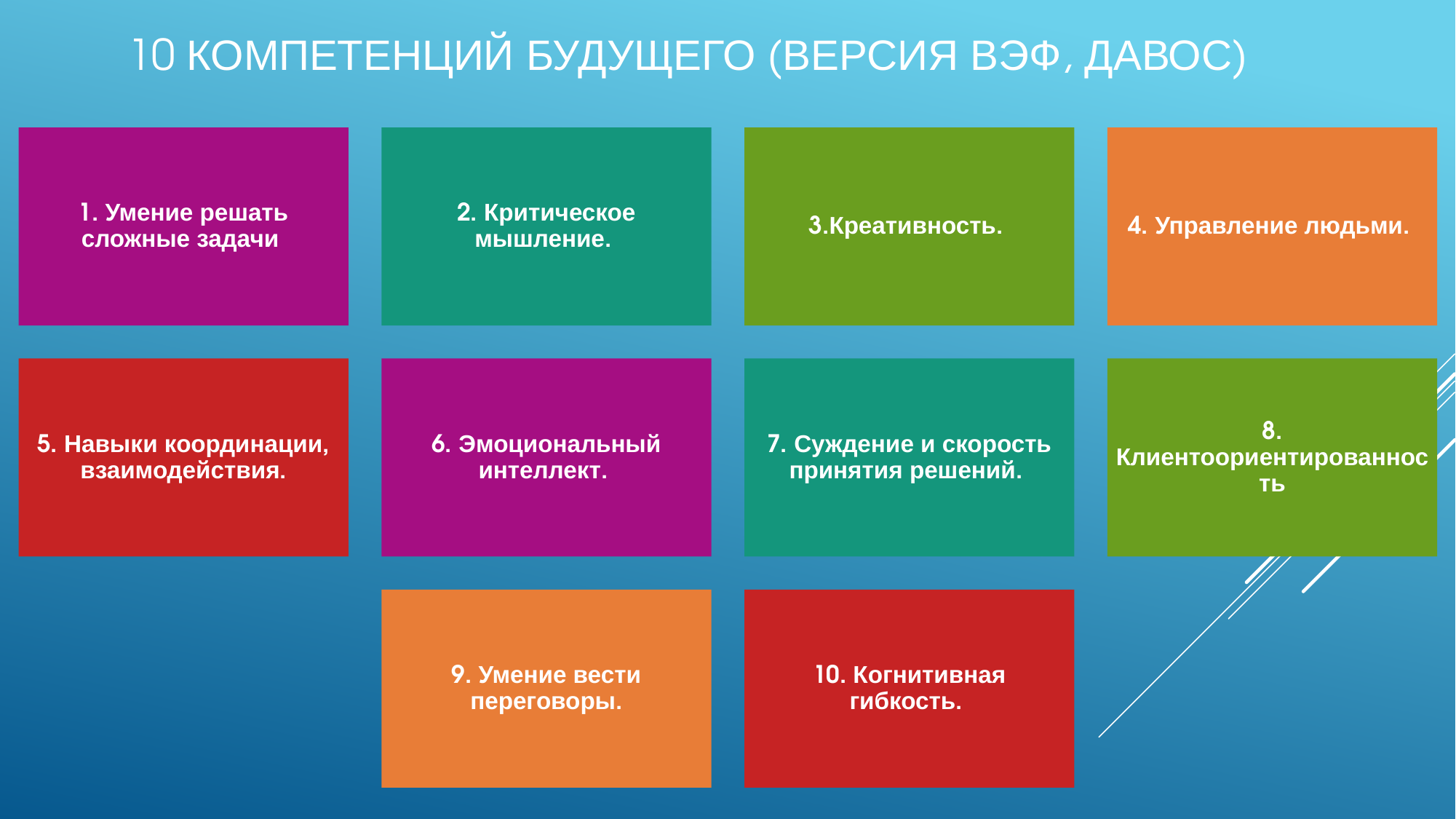

# 10 компетенций будущего (версия ВЭФ, Давос)
1. Умение решать сложные задачи
2. Критическое мышление.
3.Креативность.
4. Управление людьми.
5. Навыки координации, взаимодействия.
6. Эмоциональный интеллект.
7. Суждение и скорость принятия решений.
8. Клиентоориентированность
9. Умение вести переговоры.
10. Когнитивная гибкость.